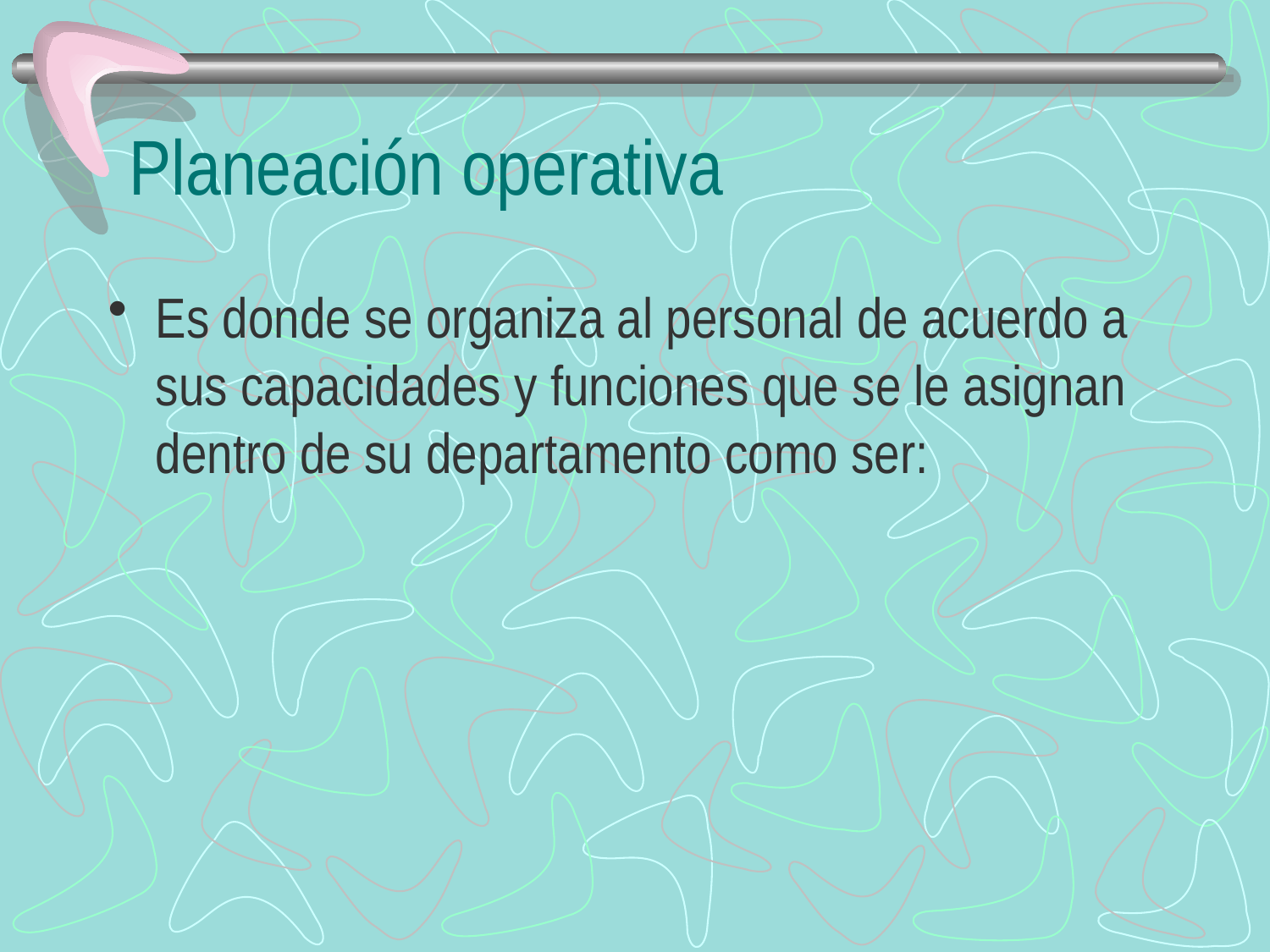

# Planeación operativa
Es donde se organiza al personal de acuerdo a sus capacidades y funciones que se le asignan dentro de su departamento como ser: